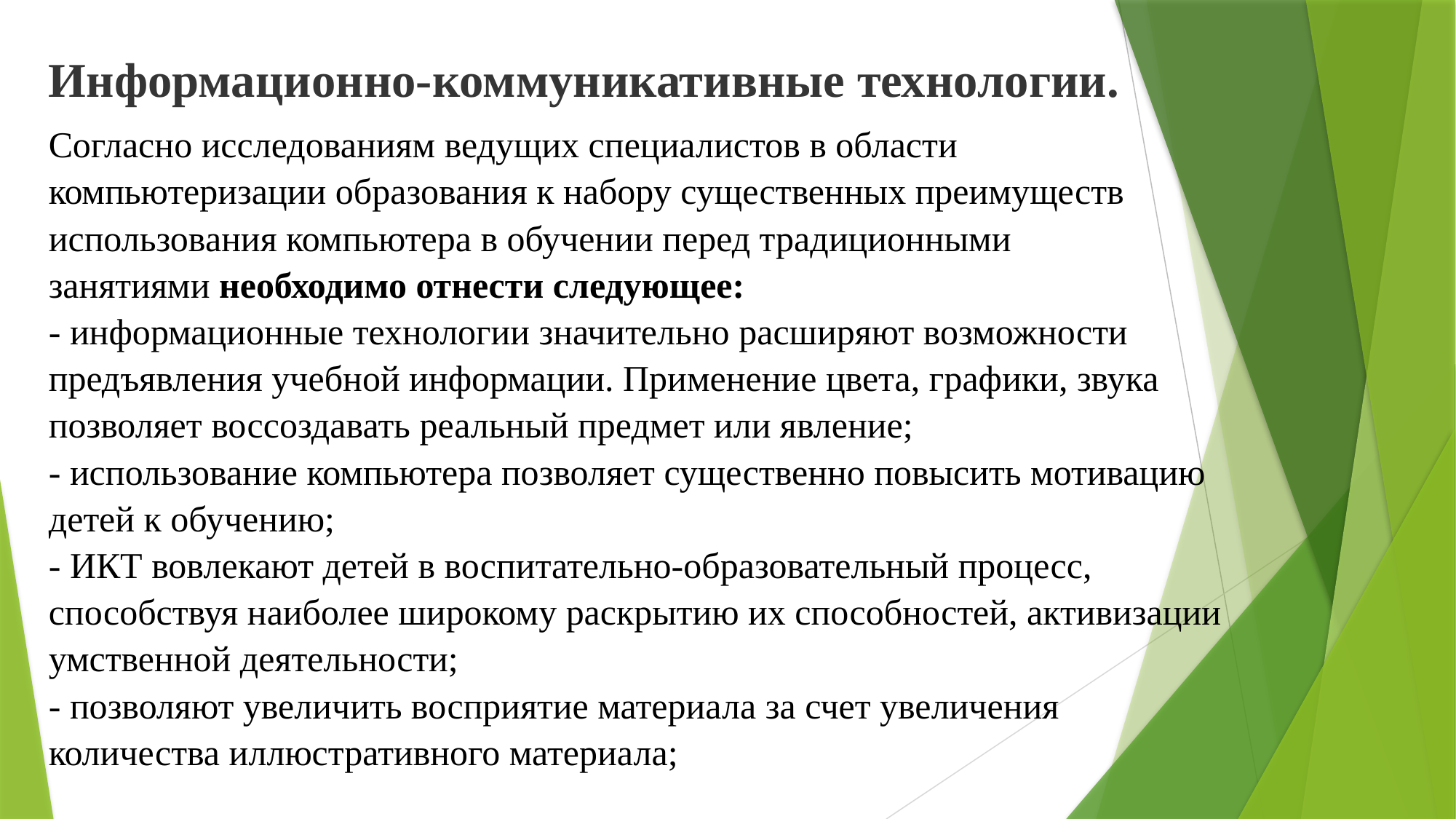

Информационно-коммуникативные технологии.
Согласно исследованиям ведущих специалистов в области компьютеризации образования к набору существенных преимуществ использования компьютера в обучении перед традиционными занятиями необходимо отнести следующее:
- информационные технологии значительно расширяют возможности предъявления учебной информации. Применение цвета, графики, звука позволяет воссоздавать реальный предмет или явление;
- использование компьютера позволяет существенно повысить мотивацию детей к обучению;
- ИКТ вовлекают детей в воспитательно-образовательный процесс, способствуя наиболее широкому раскрытию их способностей, активизации умственной деятельности;
- позволяют увеличить восприятие материала за счет увеличения количества иллюстративного материала;